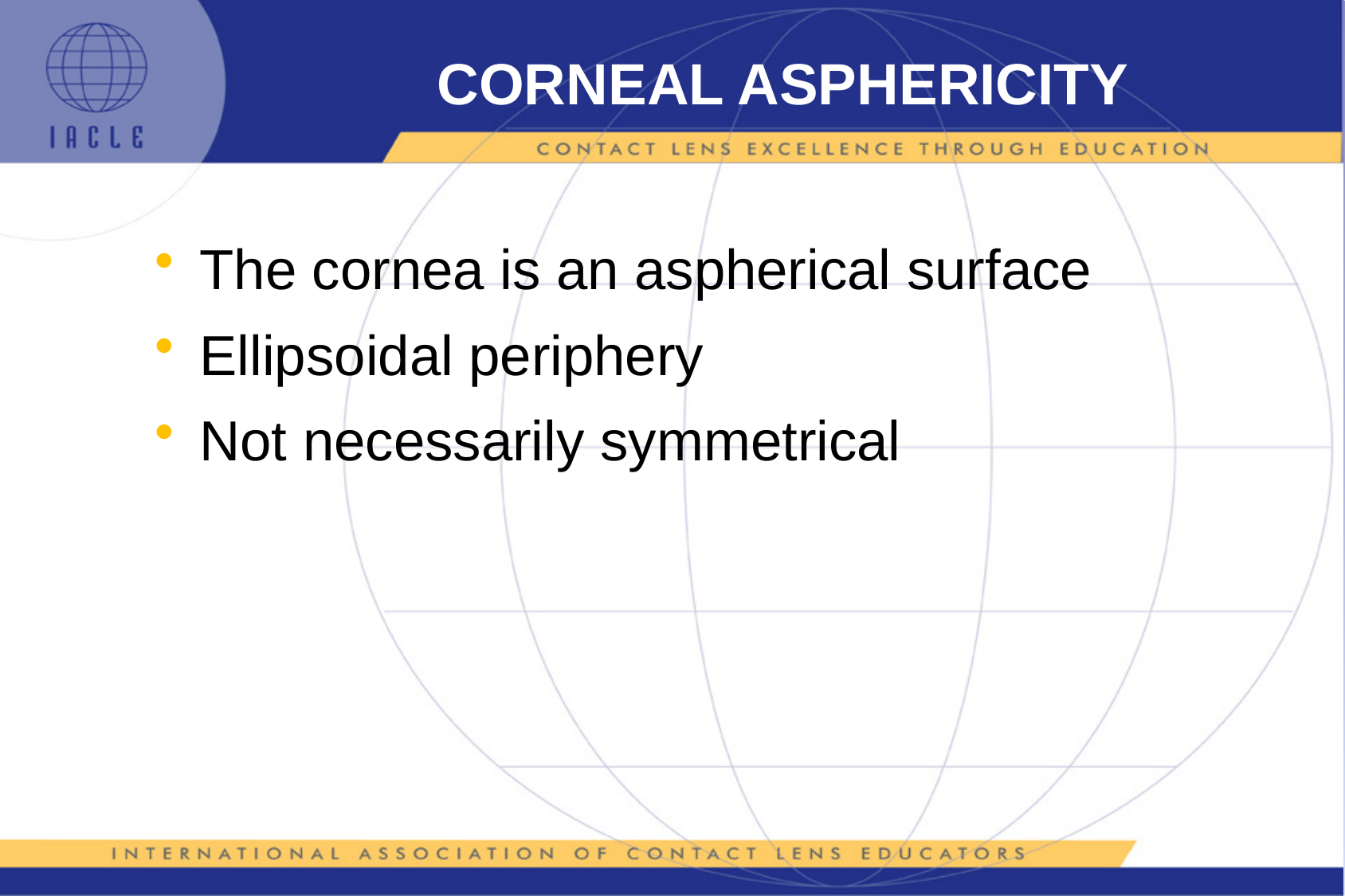

# CORNEAL ASPHERICITY
The cornea is an aspherical surface
Ellipsoidal periphery
Not necessarily symmetrical